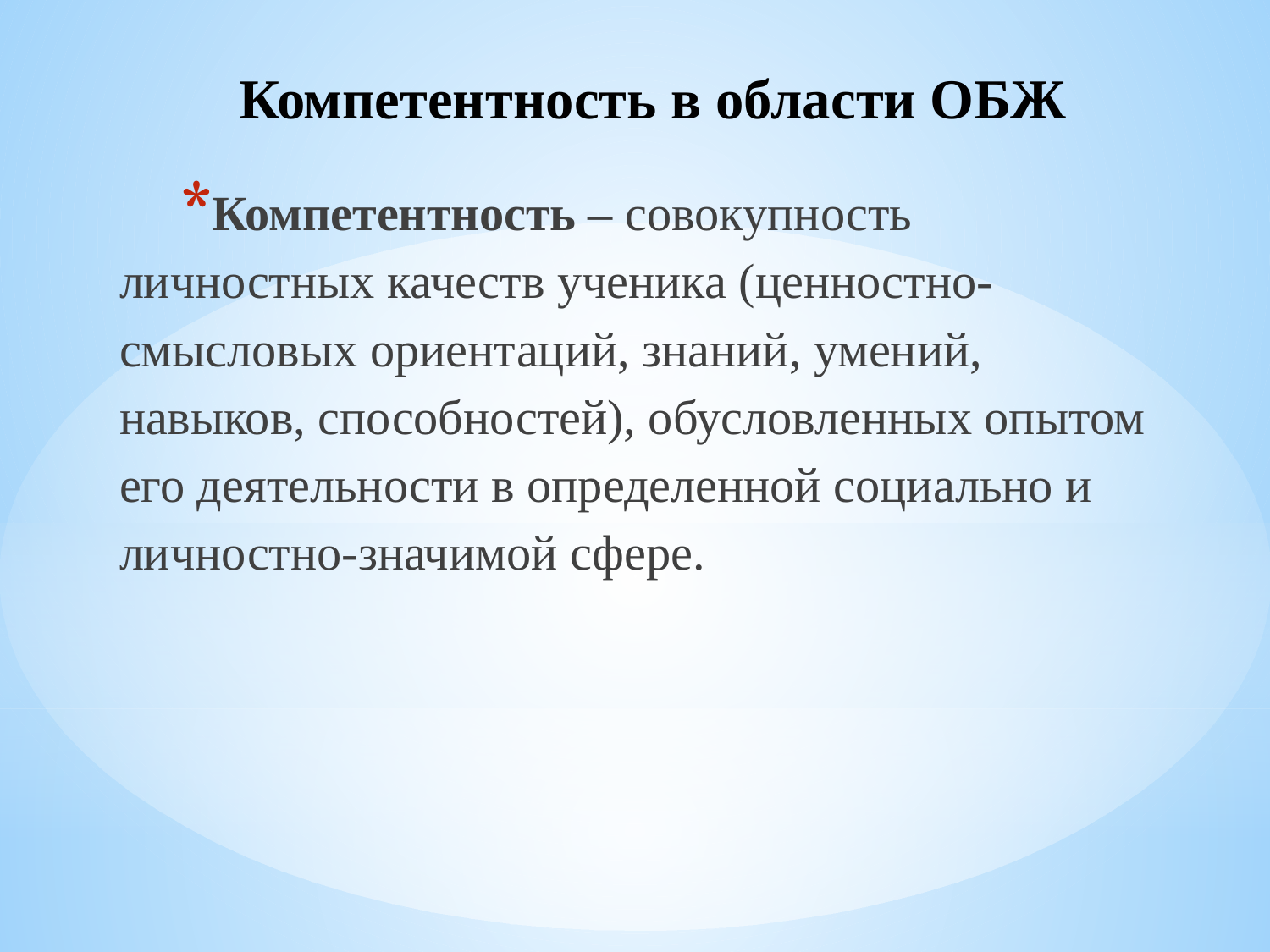

# Компетентность в области ОБЖ
Компетентность – совокупность личностных качеств ученика (ценностно-смысловых ориентаций, знаний, умений, навыков, способностей), обусловленных опытом его деятельности в определенной социально и личностно-значимой сфере.